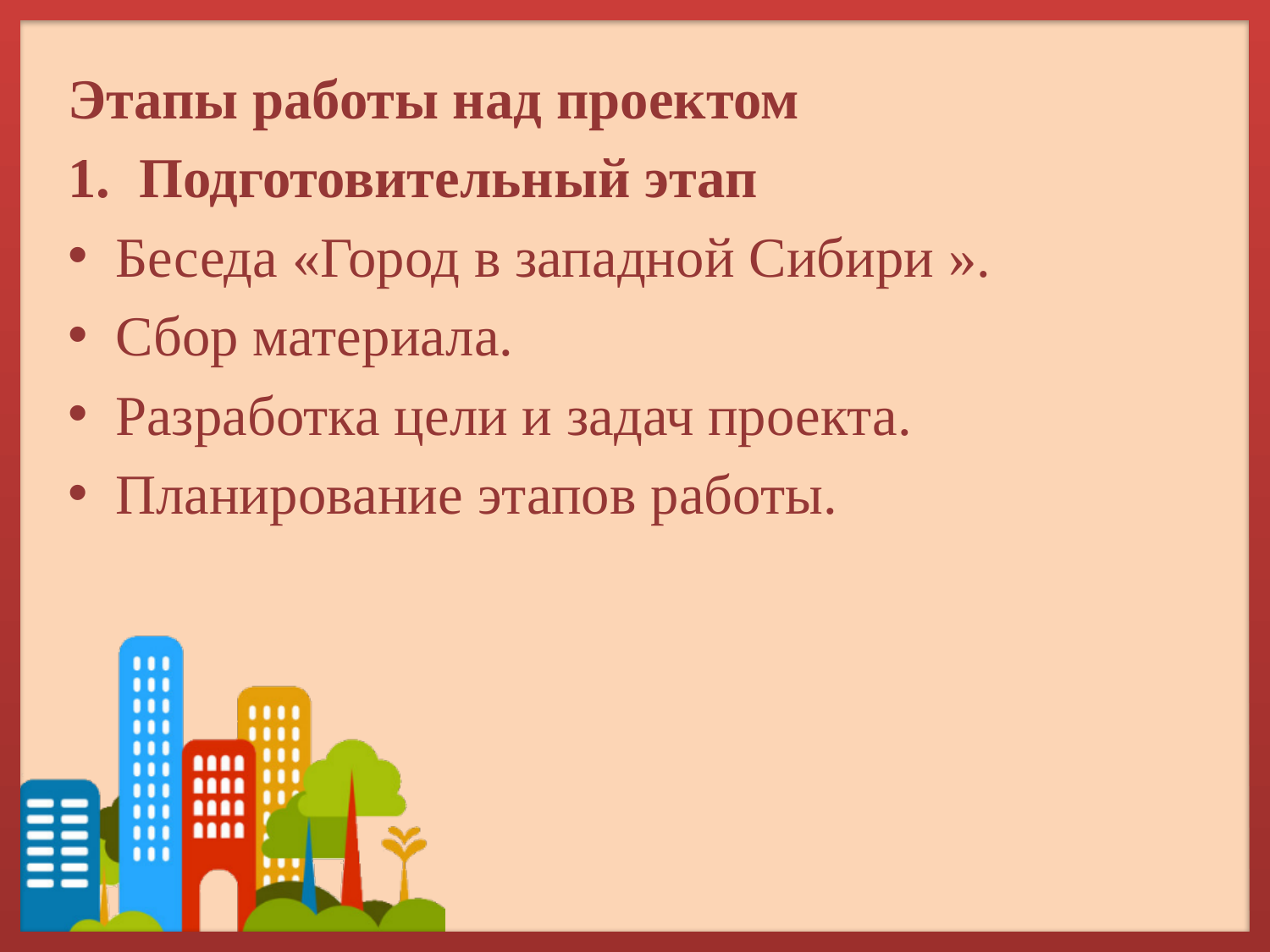

Этапы работы над проектом
Подготовительный этап
Беседа «Город в западной Сибири ».
Сбор материала.
Разработка цели и задач проекта.
Планирование этапов работы.